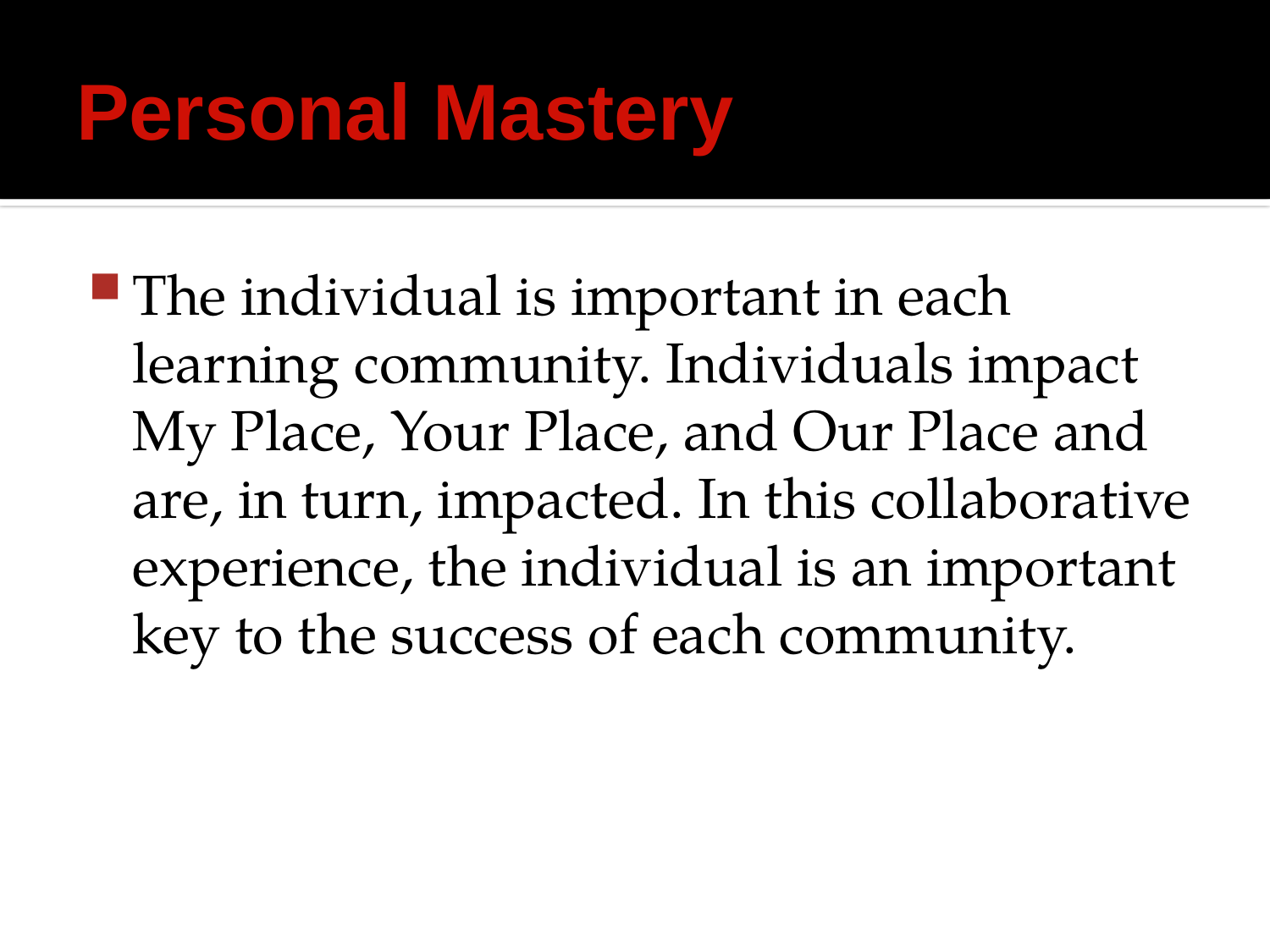

# Personal Mastery
The individual is important in each learning community. Individuals impact My Place, Your Place, and Our Place and are, in turn, impacted. In this collaborative experience, the individual is an important key to the success of each community.